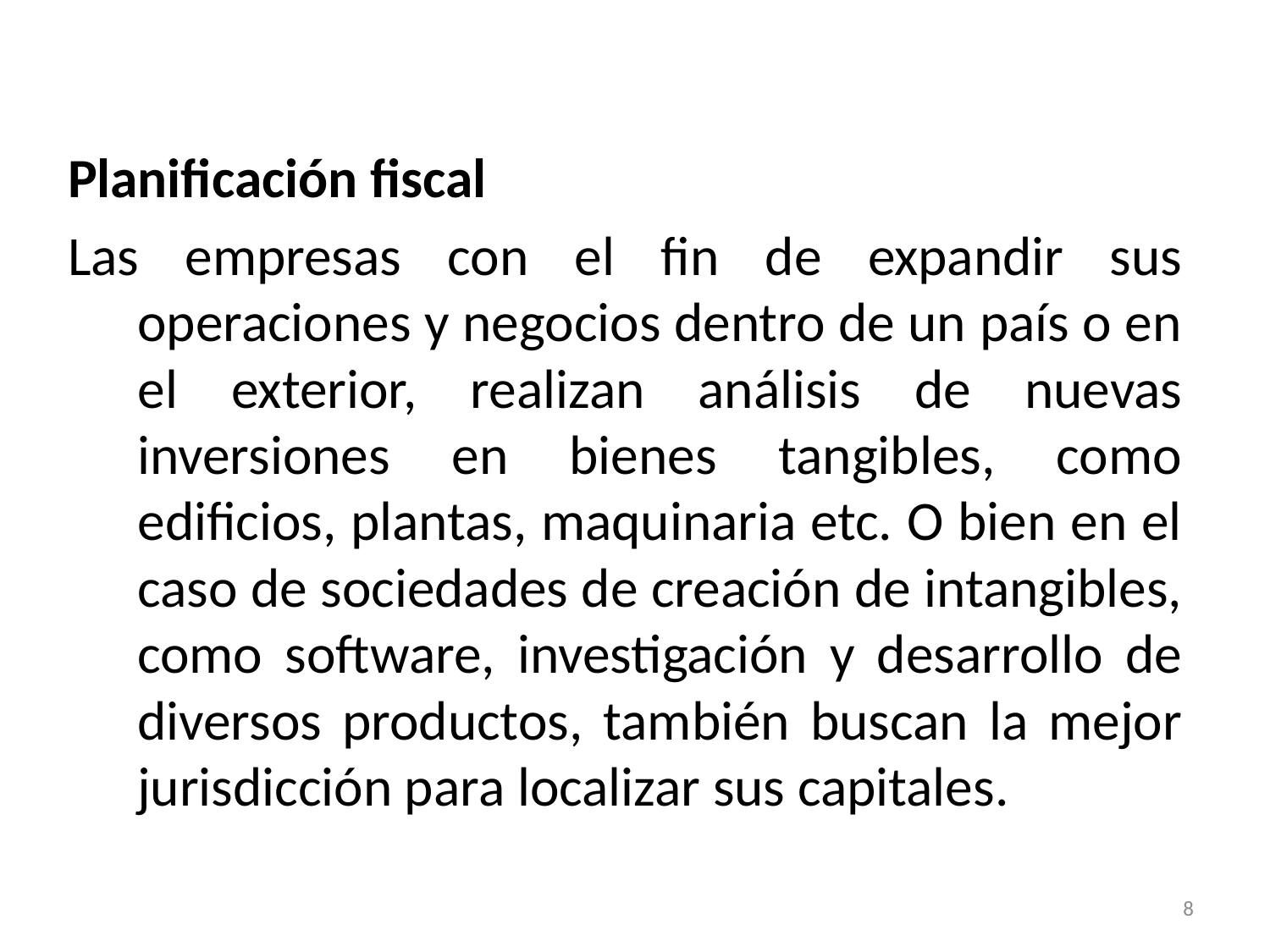

#
Planificación fiscal
Las empresas con el fin de expandir sus operaciones y negocios dentro de un país o en el exterior, realizan análisis de nuevas inversiones en bienes tangibles, como edificios, plantas, maquinaria etc. O bien en el caso de sociedades de creación de intangibles, como software, investigación y desarrollo de diversos productos, también buscan la mejor jurisdicción para localizar sus capitales.

8